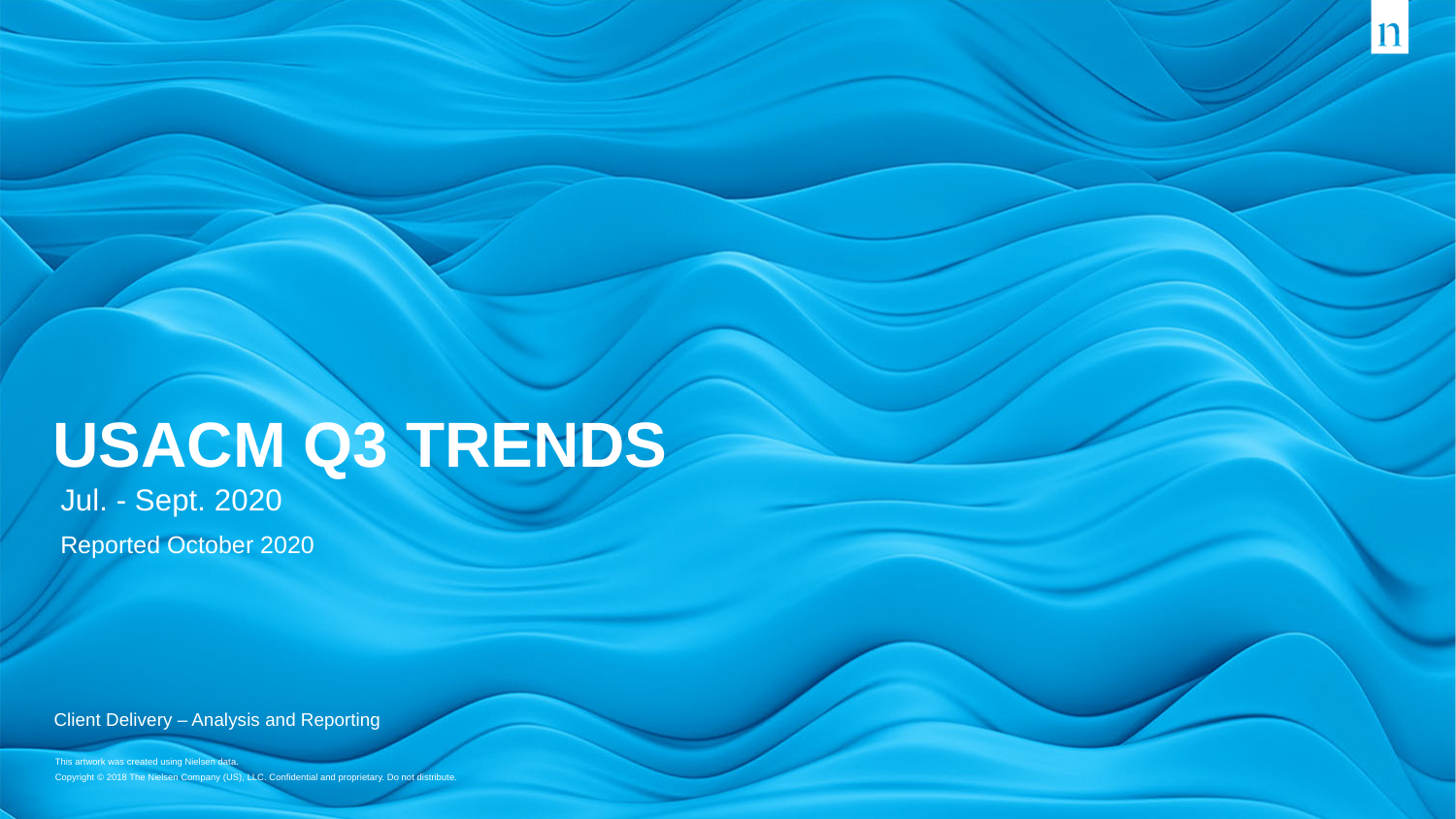

# Usacm q3 trends
Jul. - Sept. 2020
Reported October 2020
Client Delivery – Analysis and Reporting